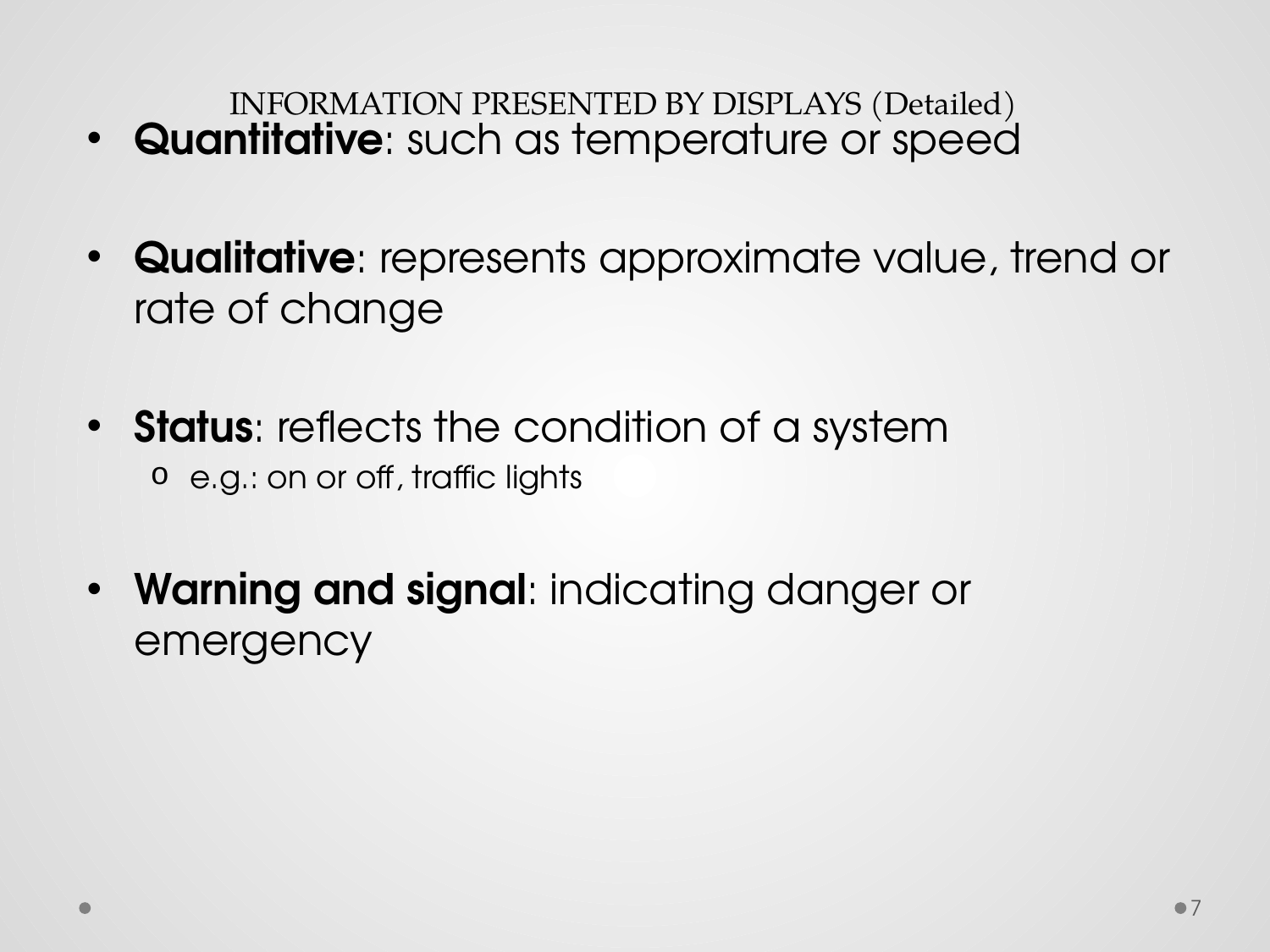

# INFORMATION PRESENTED BY DISPLAYS (Detailed)

Quantitative: such as temperature or speed

Qualitative: represents approximate value, trend or rate of change

Status: reflects the condition of a system
e.g.: on or off, traffic lights

Warning and signal: indicating danger or emergency

7